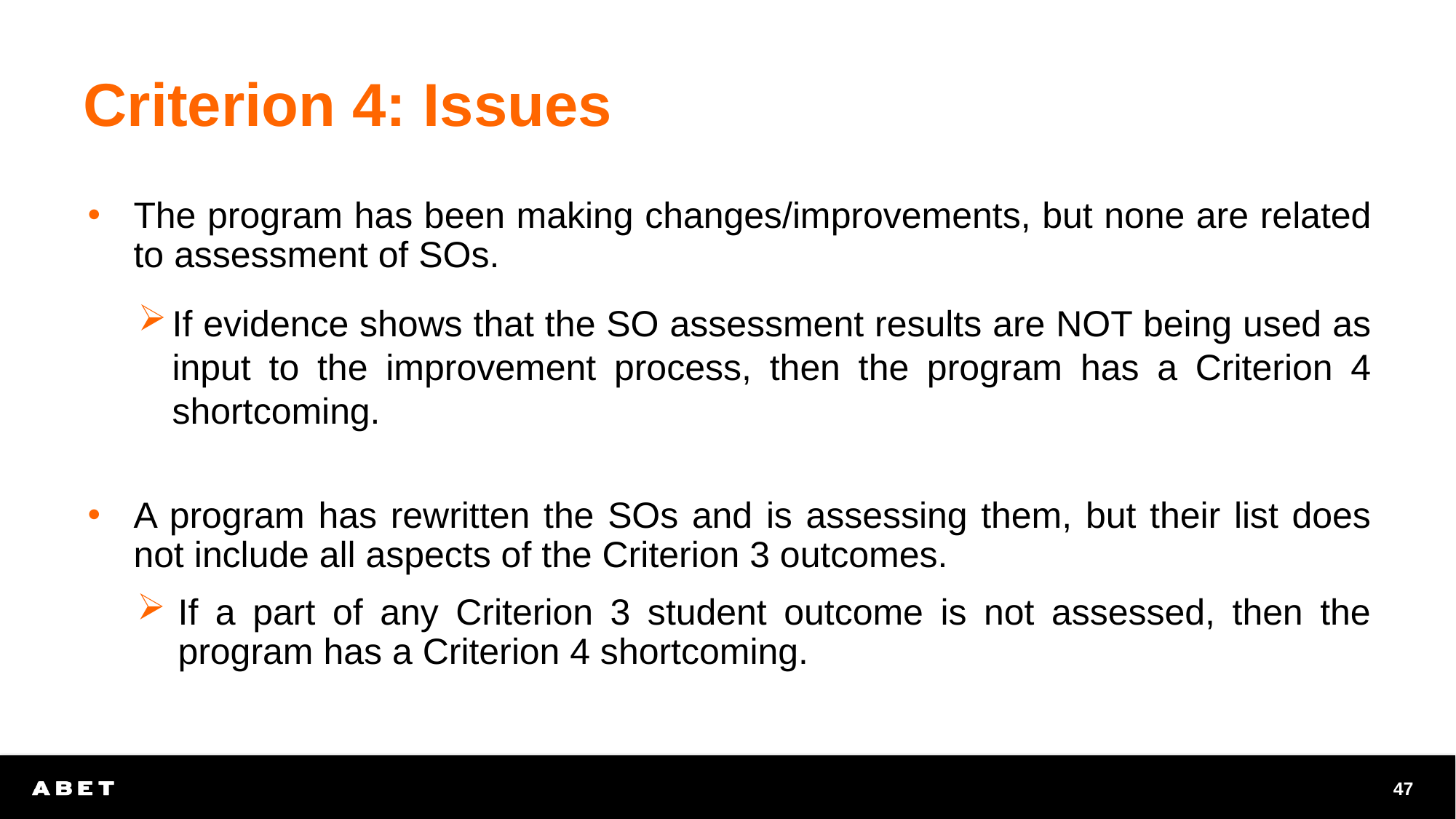

# Criterion 4: Issues
The program has been making changes/improvements, but none are related to assessment of SOs.
If evidence shows that the SO assessment results are NOT being used as input to the improvement process, then the program has a Criterion 4 shortcoming.

A program has rewritten the SOs and is assessing them, but their list does not include all aspects of the Criterion 3 outcomes.
If a part of any Criterion 3 student outcome is not assessed, then the program has a Criterion 4 shortcoming.